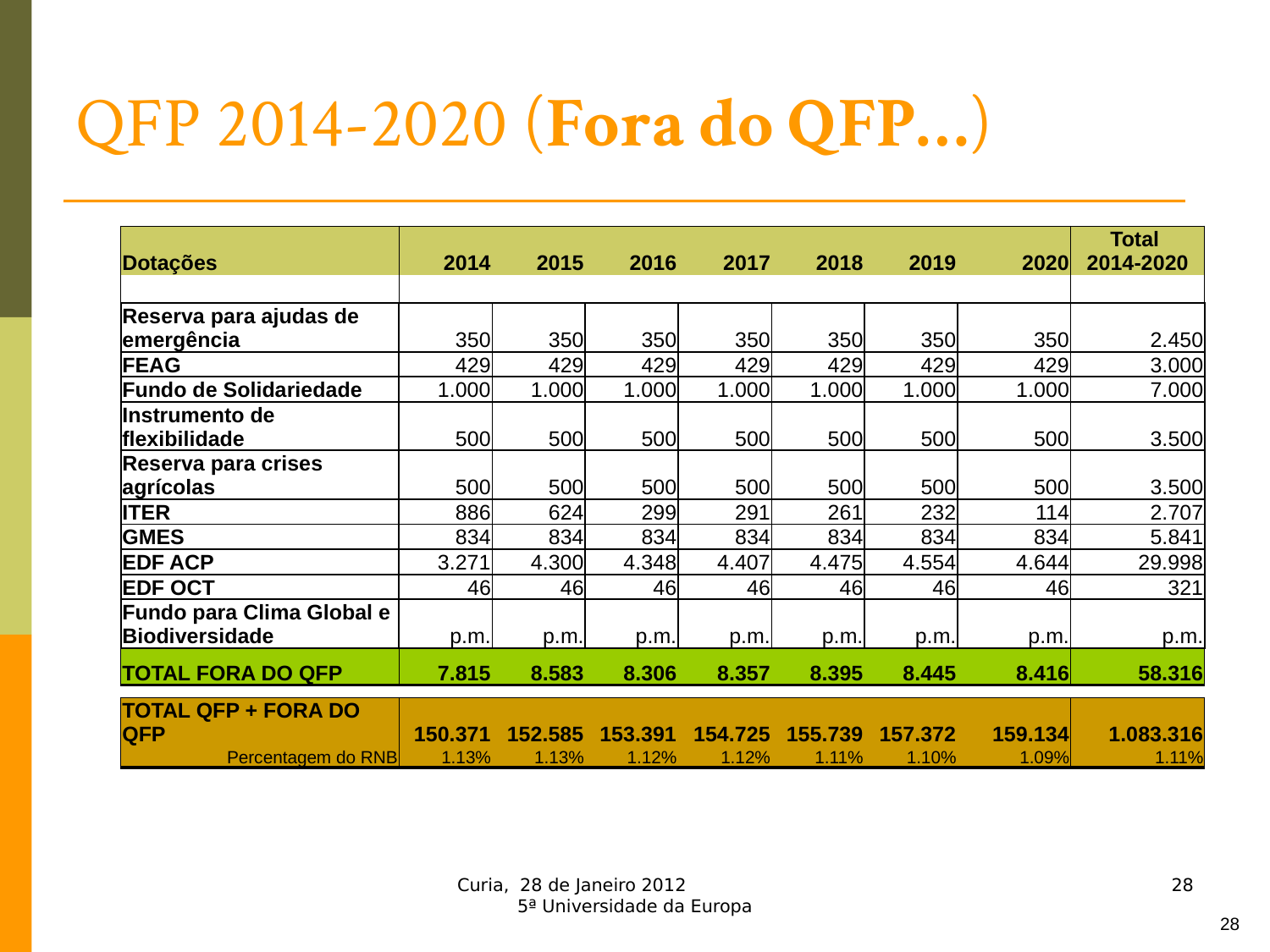

QFP 2014-2020 (Fora do QFP…)
| Dotações | 2014 | 2015 | 2016 | 2017 | 2018 | 2019 | 2020 | Total 2014-2020 |
| --- | --- | --- | --- | --- | --- | --- | --- | --- |
|  |  |  |  |  |  |  |  |  |
| Reserva para ajudas de emergência | 350 | 350 | 350 | 350 | 350 | 350 | 350 | 2.450 |
| FEAG | 429 | 429 | 429 | 429 | 429 | 429 | 429 | 3.000 |
| Fundo de Solidariedade | 1.000 | 1.000 | 1.000 | 1.000 | 1.000 | 1.000 | 1.000 | 7.000 |
| Instrumento de flexibilidade | 500 | 500 | 500 | 500 | 500 | 500 | 500 | 3.500 |
| Reserva para crises agrícolas | 500 | 500 | 500 | 500 | 500 | 500 | 500 | 3.500 |
| ITER | 886 | 624 | 299 | 291 | 261 | 232 | 114 | 2.707 |
| GMES | 834 | 834 | 834 | 834 | 834 | 834 | 834 | 5.841 |
| EDF ACP | 3.271 | 4.300 | 4.348 | 4.407 | 4.475 | 4.554 | 4.644 | 29.998 |
| EDF OCT | 46 | 46 | 46 | 46 | 46 | 46 | 46 | 321 |
| Fundo para Clima Global e Biodiversidade | p.m. | p.m. | p.m. | p.m. | p.m. | p.m. | p.m. | p.m. |
| TOTAL FORA DO QFP | 7.815 | 8.583 | 8.306 | 8.357 | 8.395 | 8.445 | 8.416 | 58.316 |
|  |  |  |  |  |  |  |  |  |
| TOTAL QFP + FORA DO QFP | 150.371 | 152.585 | 153.391 | 154.725 | 155.739 | 157.372 | 159.134 | 1.083.316 |
| Percentagem do RNB | 1.13% | 1.13% | 1.12% | 1.12% | 1.11% | 1.10% | 1.09% | 1.11% |
|  |  |  |  |  |  |  |  |  |
|  |  |  |  |  |  |  |  |  |
|  |  |  |  |  |  |  |  |  |
Curia,  28 de Janeiro 2012                        5ª Universidade da Europa
28
28